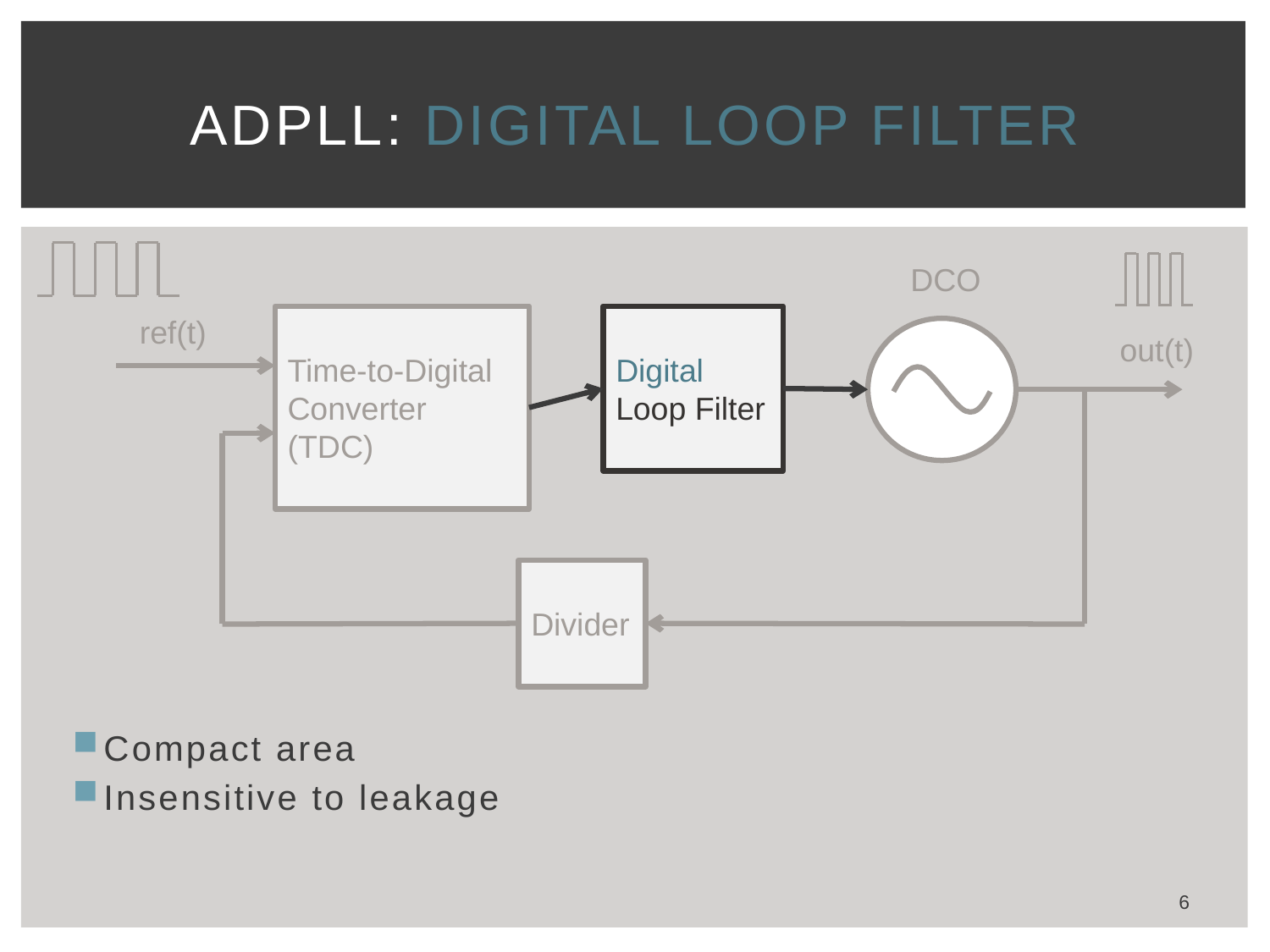

# ADPLL: DIGITAL LOOP FILTER
DCO
ref(t)

Digital Loop Filter

Time-to-Digital
Converter (TDC)

out(t)

Divider

Compact area
Insensitive to leakage
6